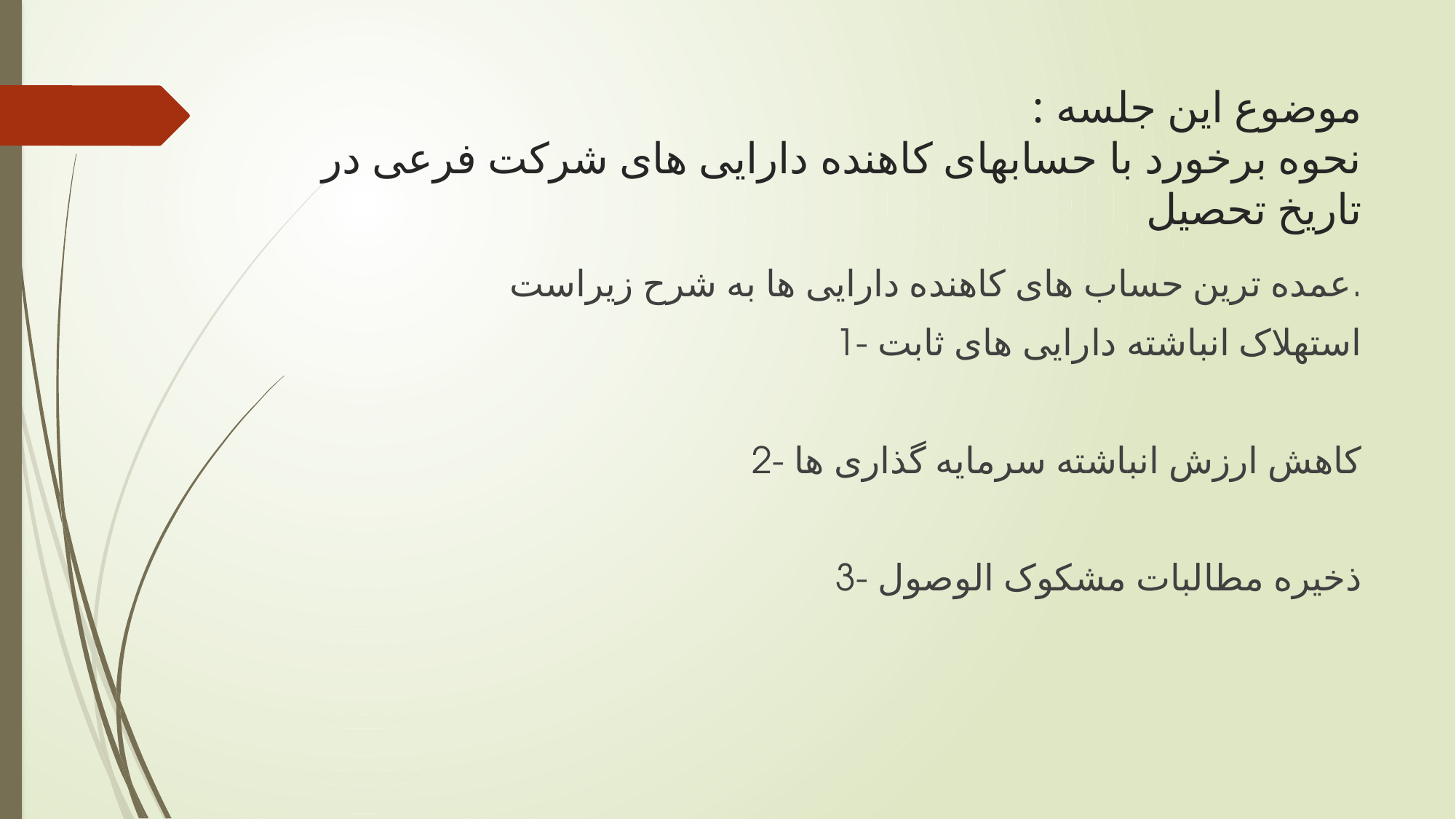

# موضوع این جلسه : نحوه برخورد با حسابهای کاهنده دارایی های شرکت فرعی در تاریخ تحصیل
عمده ترین حساب های کاهنده دارایی ها به شرح زیراست.
1- استهلاک انباشته دارایی های ثابت

2- کاهش ارزش انباشته سرمایه گذاری ها

3- ذخیره مطالبات مشکوک الوصول